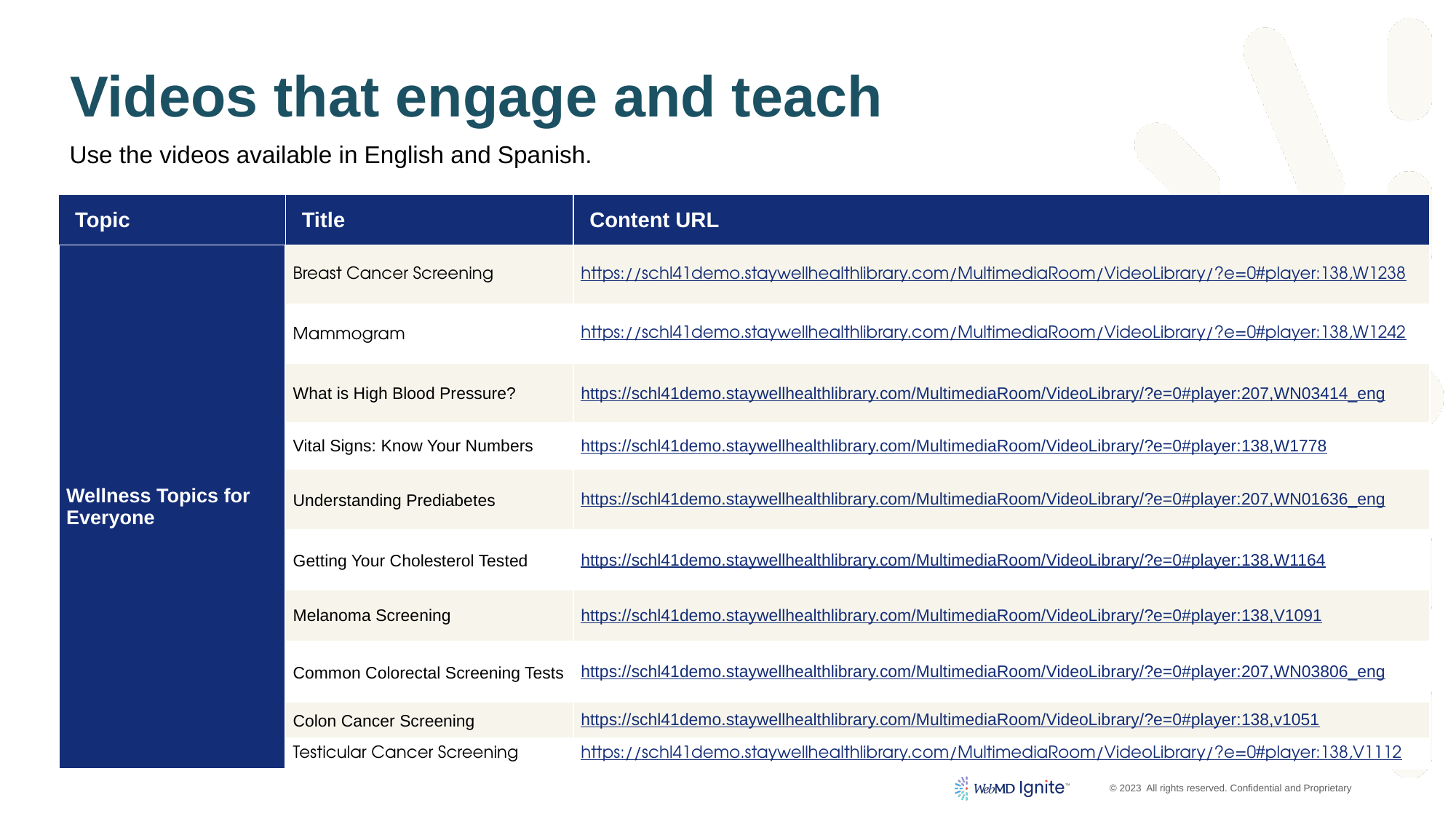

Videos that engage and teach
Use the videos available in English and Spanish.
| Topic | Title | Content URL |
| --- | --- | --- |
| Wellness Topics for Everyone | Breast Cancer Screening | https://schl41demo.staywellhealthlibrary.com/MultimediaRoom/VideoLibrary/?e=0#player:138,W1238 |
|  | Mammogram | https://schl41demo.staywellhealthlibrary.com/MultimediaRoom/VideoLibrary/?e=0#player:138,W1242 |
|  | What is High Blood Pressure? | https://schl41demo.staywellhealthlibrary.com/MultimediaRoom/VideoLibrary/?e=0#player:207,WN03414\_eng |
|  | Vital Signs: Know Your Numbers | https://schl41demo.staywellhealthlibrary.com/MultimediaRoom/VideoLibrary/?e=0#player:138,W1778 |
|  | Understanding Prediabetes | https://schl41demo.staywellhealthlibrary.com/MultimediaRoom/VideoLibrary/?e=0#player:207,WN01636\_eng |
|  | Getting Your Cholesterol Tested | https://schl41demo.staywellhealthlibrary.com/MultimediaRoom/VideoLibrary/?e=0#player:138,W1164 |
|  | Melanoma Screening | https://schl41demo.staywellhealthlibrary.com/MultimediaRoom/VideoLibrary/?e=0#player:138,V1091 |
|  | Common Colorectal Screening Tests | https://schl41demo.staywellhealthlibrary.com/MultimediaRoom/VideoLibrary/?e=0#player:207,WN03806\_eng |
|  | Colon Cancer Screening | https://schl41demo.staywellhealthlibrary.com/MultimediaRoom/VideoLibrary/?e=0#player:138,v1051 |
|  | Testicular Cancer Screening | https://schl41demo.staywellhealthlibrary.com/MultimediaRoom/VideoLibrary/?e=0#player:138,V1112 |